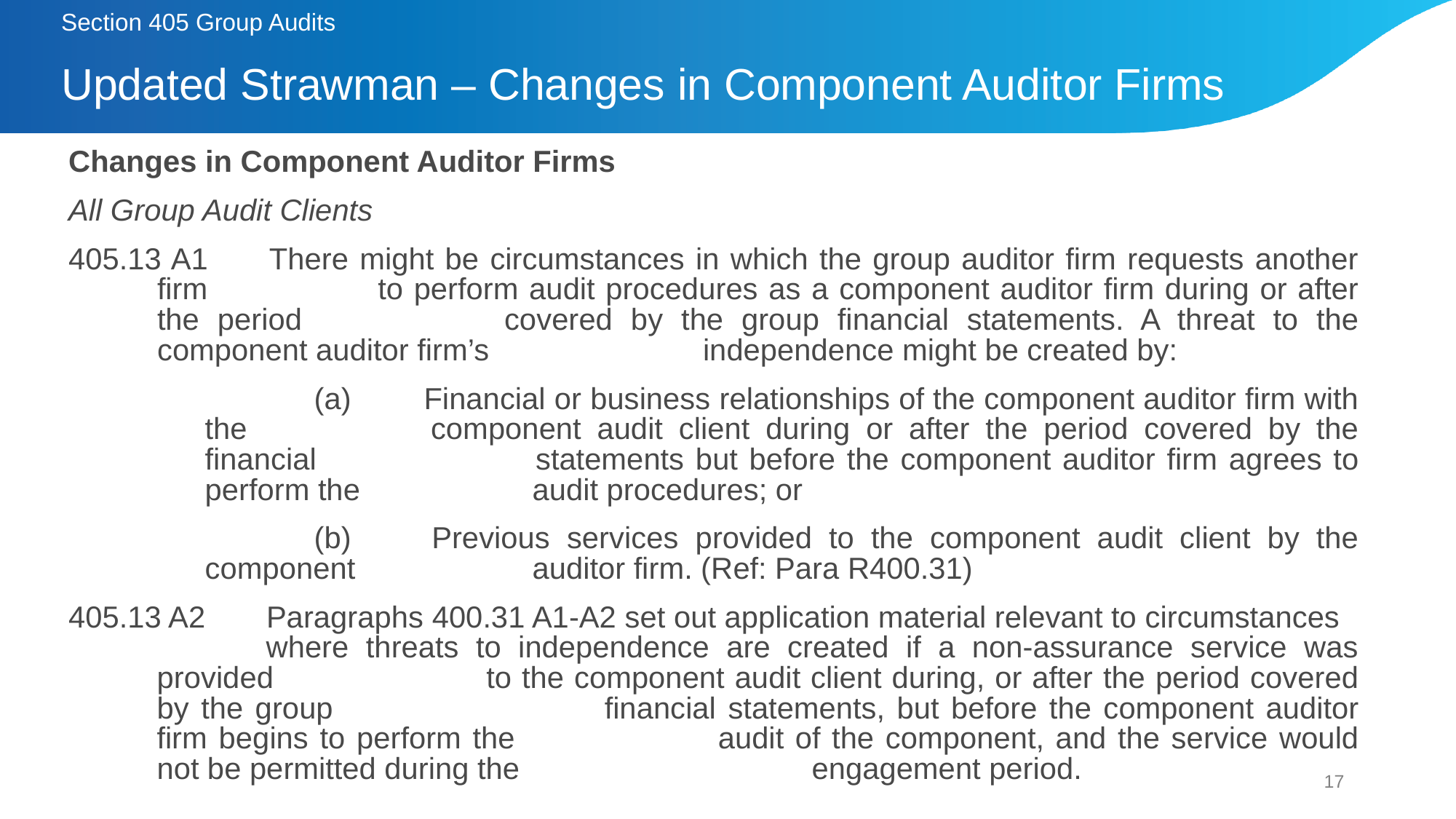

Section 405 Group Audits
# Updated Strawman – Changes in Component Auditor Firms
Changes in Component Auditor Firms
All Group Audit Clients
405.13 A1	There might be circumstances in which the group auditor firm requests another firm 		to perform audit procedures as a component auditor firm during or after the period 		covered by the group financial statements. A threat to the component auditor firm’s 		independence might be created by:
		(a) 	Financial or business relationships of the component auditor firm with the 		component audit client during or after the period covered by the financial 		statements but before the component auditor firm agrees to perform the 		audit procedures; or
		(b) 	Previous services provided to the component audit client by the component 		auditor firm. (Ref: Para R400.31)
405.13 A2	Paragraphs 400.31 A1-A2 set out application material relevant to circumstances 		where threats to independence are created if a non-assurance service was provided 		to the component audit client during, or after the period covered by the group 			financial statements, but before the component auditor firm begins to perform the 		audit of the component, and the service would not be permitted during the 			engagement period.
17